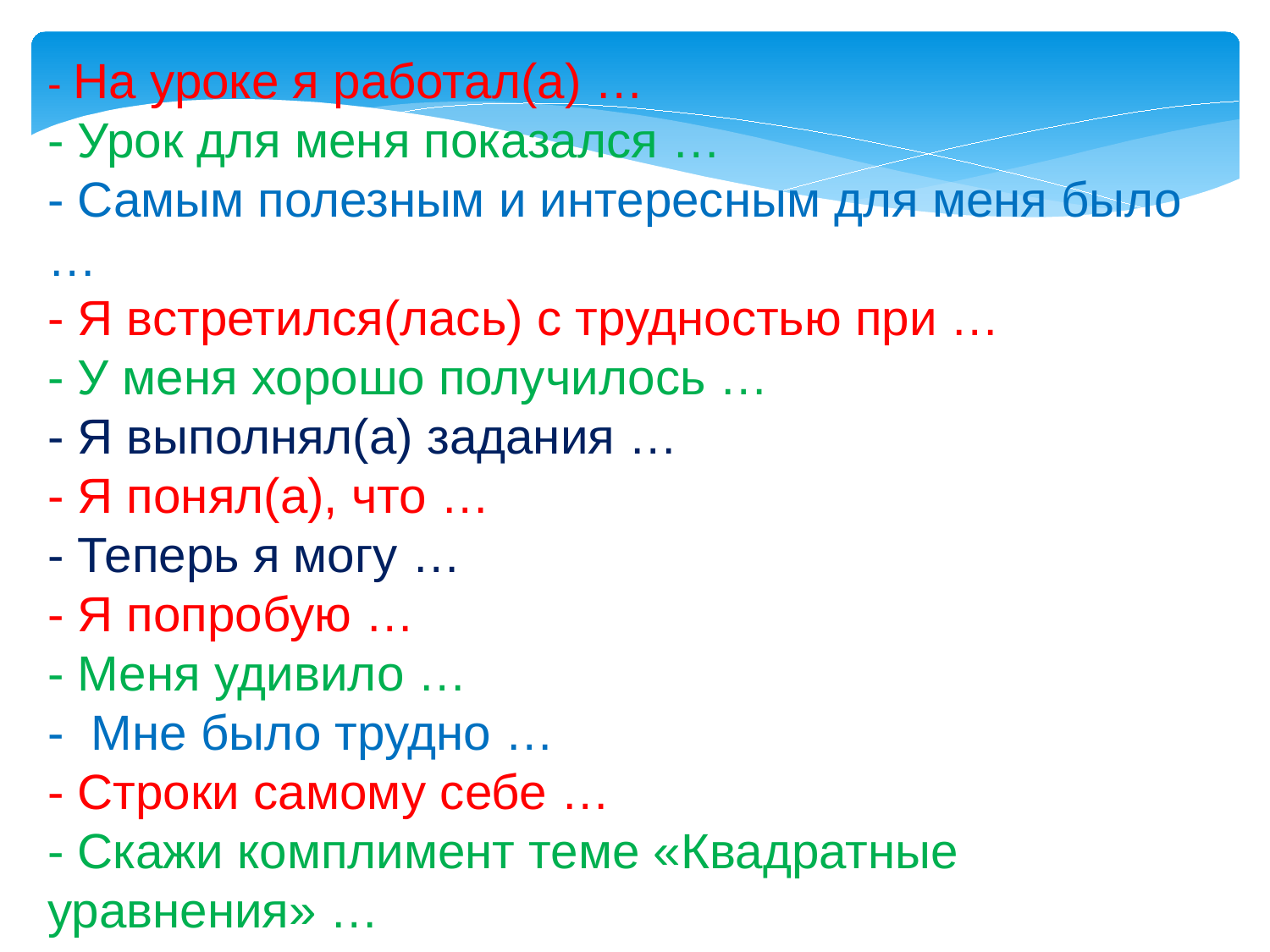

- На уроке я работал(а) …
- Урок для меня показался …
- Самым полезным и интересным для меня было …
- Я встретился(лась) с трудностью при …
- У меня хорошо получилось …
- Я выполнял(а) задания …
- Я понял(а), что …
- Теперь я могу …
- Я попробую …
- Меня удивило …
-  Мне было трудно …
- Строки самому себе …
- Скажи комплимент теме «Квадратные уравнения» …